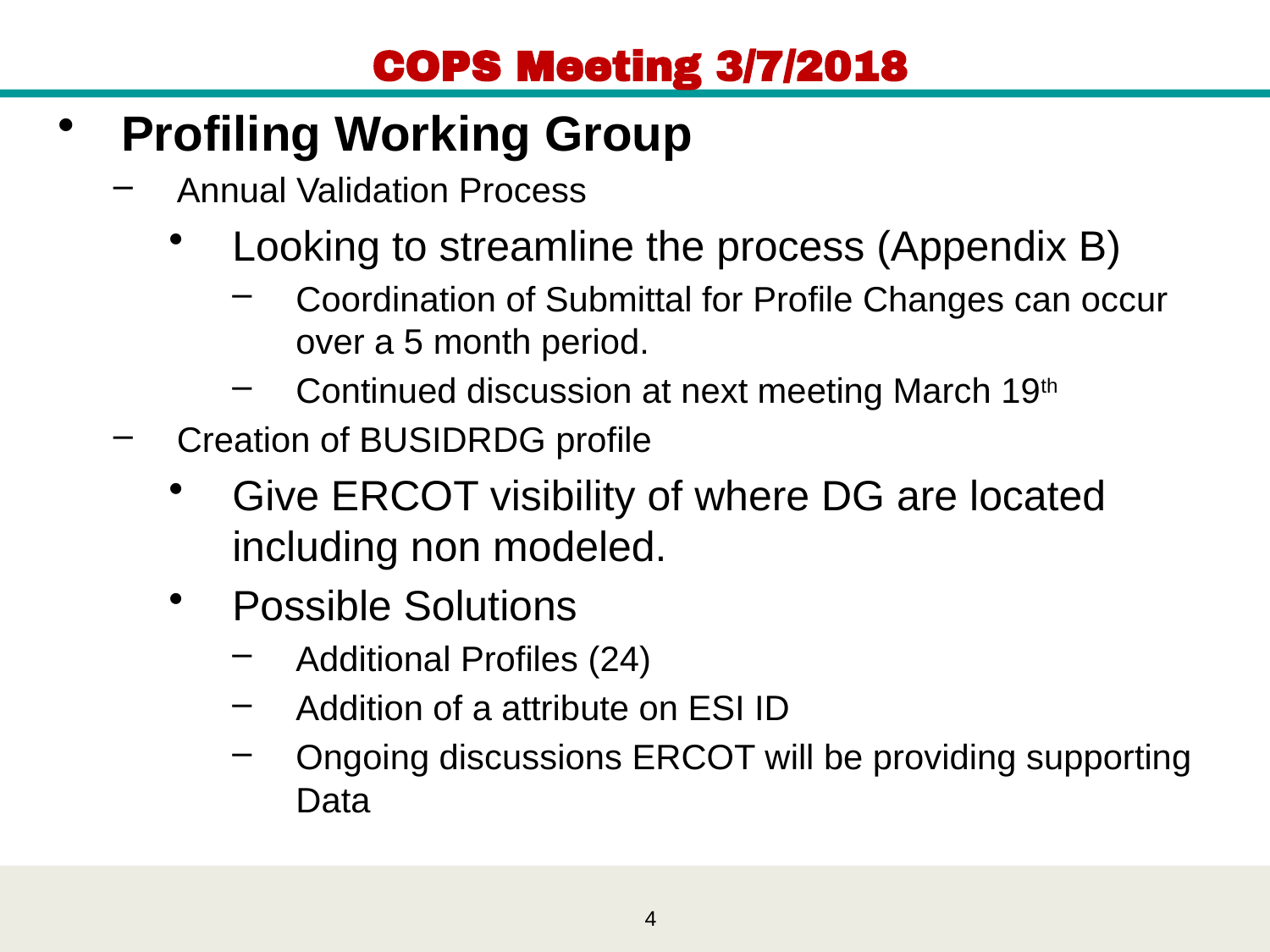

# COPS Meeting 3/7/2018
Profiling Working Group
Annual Validation Process
Looking to streamline the process (Appendix B)
Coordination of Submittal for Profile Changes can occur over a 5 month period.
Continued discussion at next meeting March 19th
Creation of BUSIDRDG profile
Give ERCOT visibility of where DG are located including non modeled.
Possible Solutions
Additional Profiles (24)
Addition of a attribute on ESI ID
Ongoing discussions ERCOT will be providing supporting Data